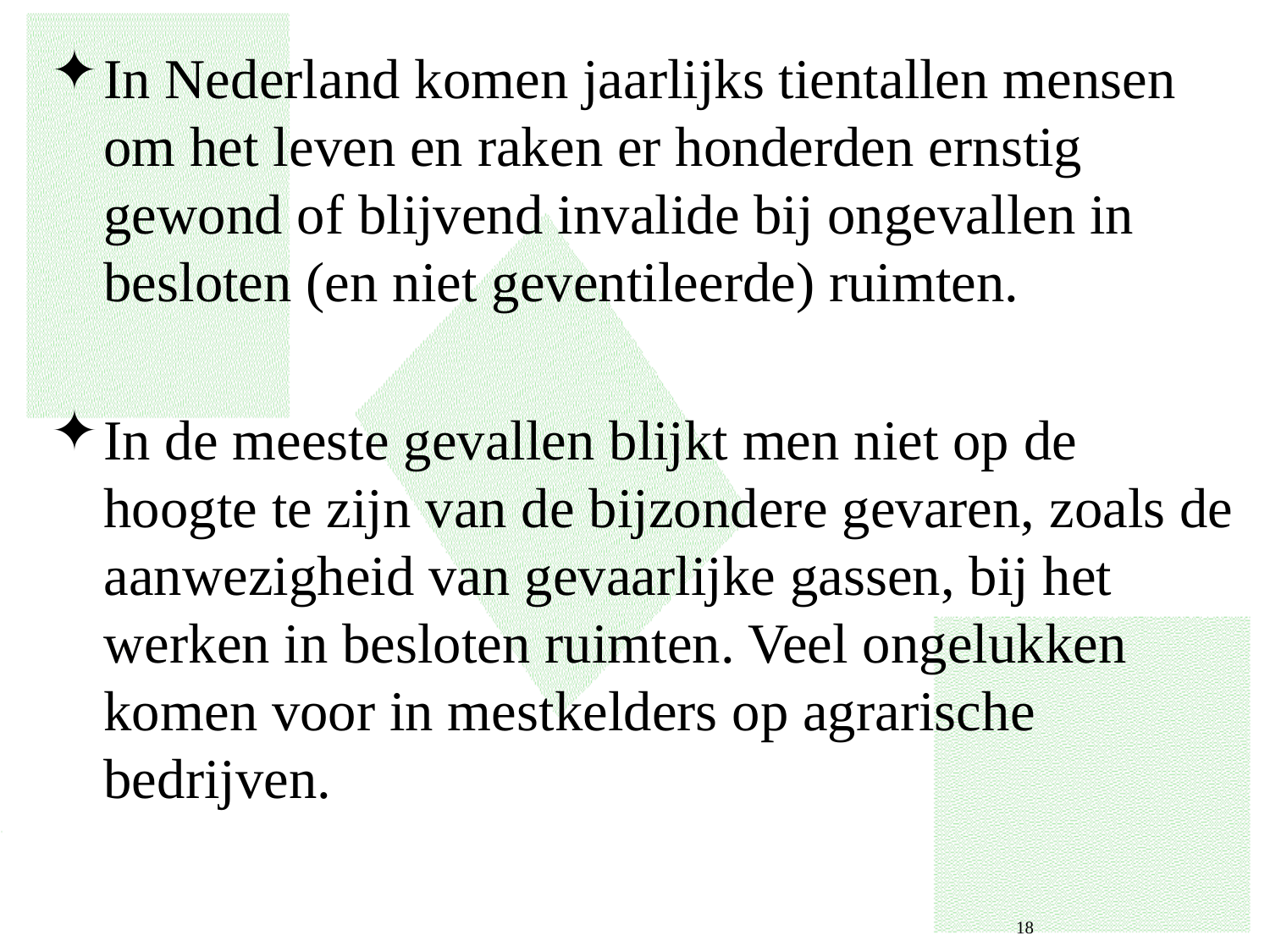

In Nederland komen jaarlijks tientallen mensen om het leven en raken er honderden ernstig gewond of blijvend invalide bij ongevallen in besloten (en niet geventileerde) ruimten.

In de meeste gevallen blijkt men niet op de hoogte te zijn van de bijzondere gevaren, zoals de aanwezigheid van gevaarlijke gassen, bij het werken in besloten ruimten. Veel ongelukken komen voor in mestkelders op agrarische bedrijven.
#

                     18